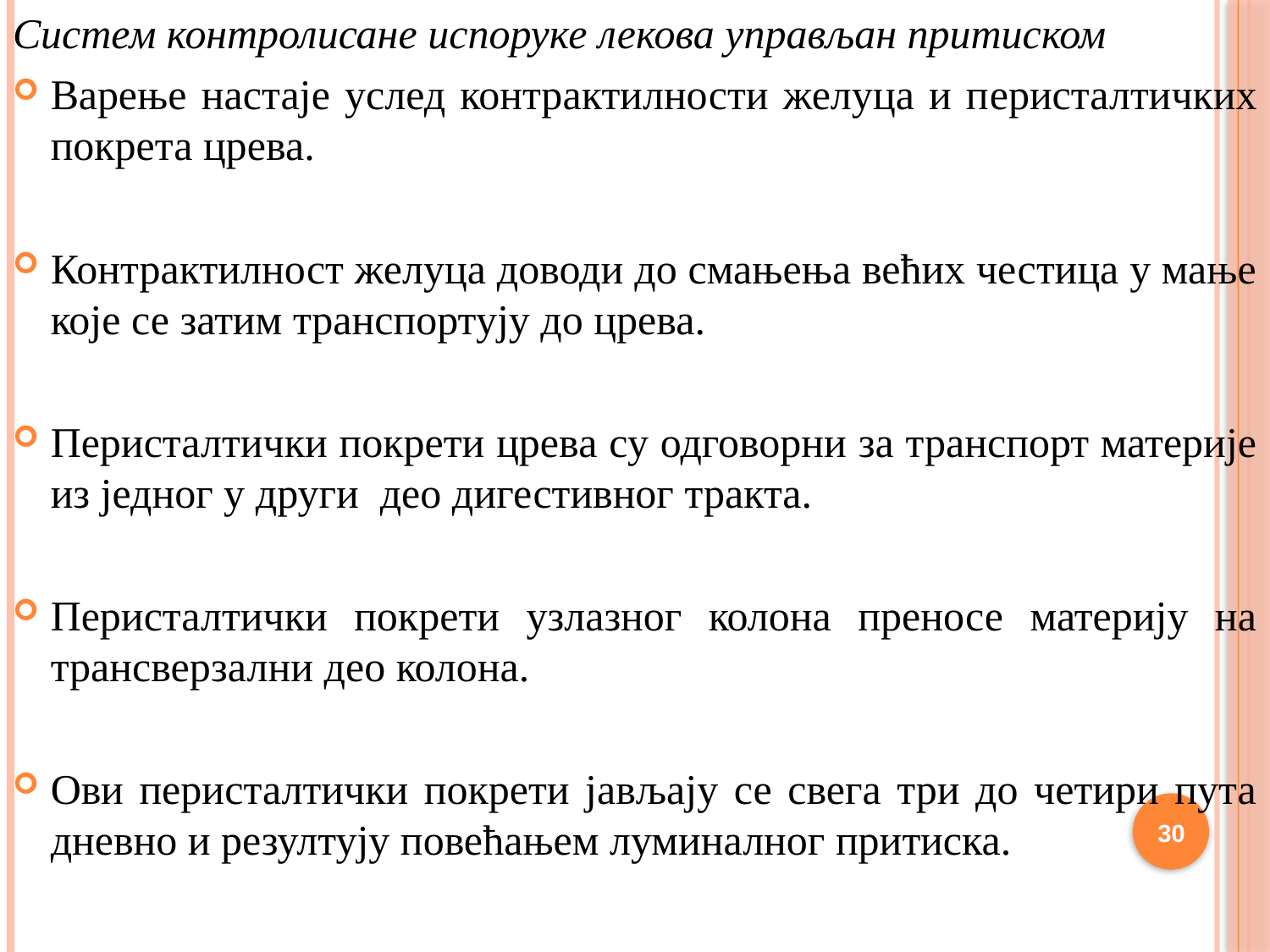

Систем контролисане испоруке лекова управљан притиском
Варење настаје услед контрактилности желуца и перисталтичких покрета црева.

Контрактилност желуца доводи до смањења већих честица у мање које се затим транспортују до црева.

Перисталтички покрети црева су одговорни за транспорт материје из једног у други  део дигестивног тракта.

Перисталтички покрети узлазног колона преносе материју на трансверзални део колона.

Ови перисталтички покрети јављају се свега три до четири пута дневно и резултују повећањем луминалног притиска.
30